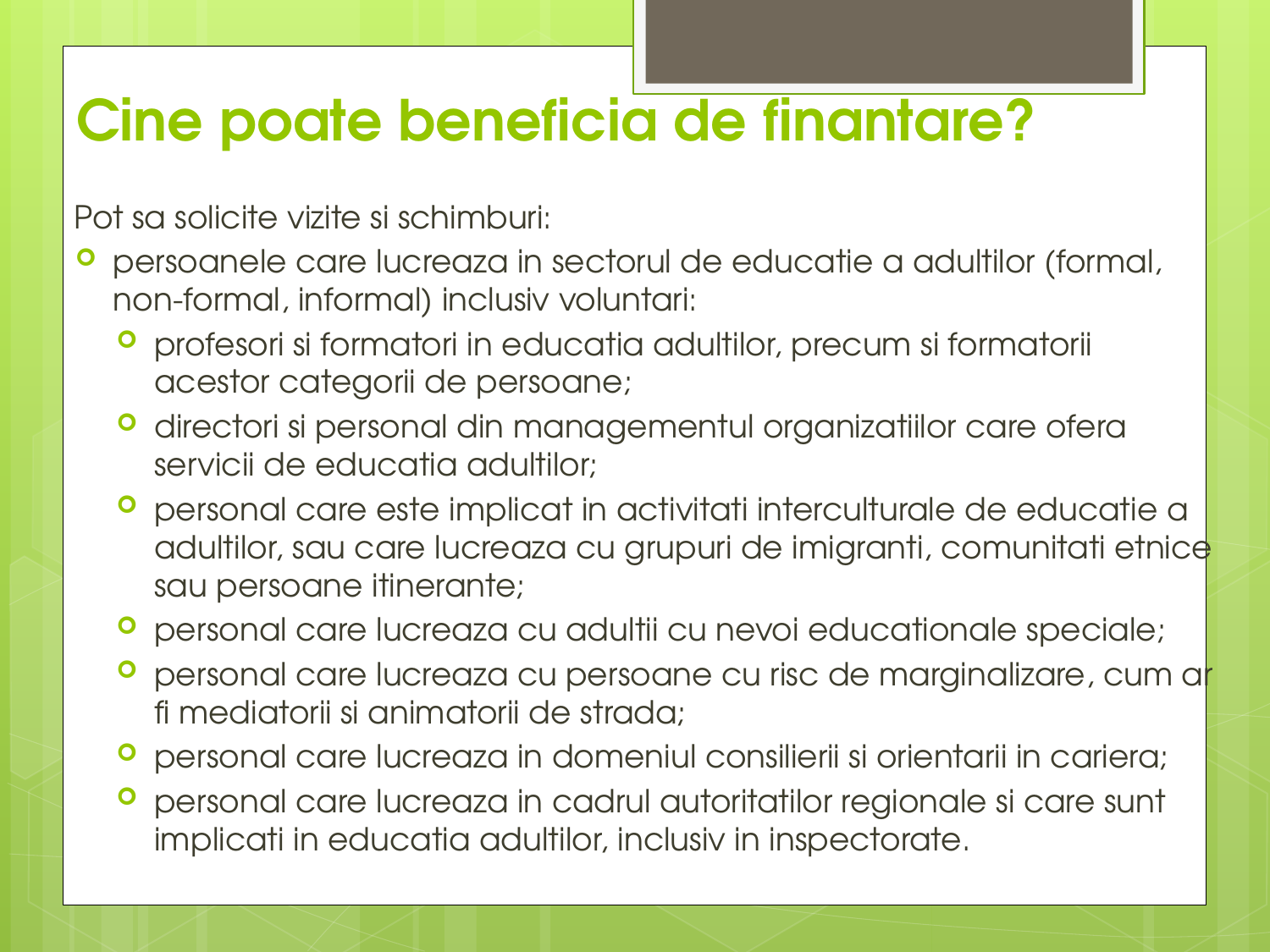

# Cine poate beneficia de finantare?
Pot sa solicite vizite si schimburi:
persoanele care lucreaza in sectorul de educatie a adultilor (formal, non-formal, informal) inclusiv voluntari:
profesori si formatori in educatia adultilor, precum si formatorii acestor categorii de persoane;
directori si personal din managementul organizatiilor care ofera servicii de educatia adultilor;
personal care este implicat in activitati interculturale de educatie a adultilor, sau care lucreaza cu grupuri de imigranti, comunitati etnice sau persoane itinerante;
personal care lucreaza cu adultii cu nevoi educationale speciale;
personal care lucreaza cu persoane cu risc de marginalizare, cum ar fi mediatorii si animatorii de strada;
personal care lucreaza in domeniul consilierii si orientarii in cariera;
personal care lucreaza in cadrul autoritatilor regionale si care sunt implicati in educatia adultilor, inclusiv in inspectorate.